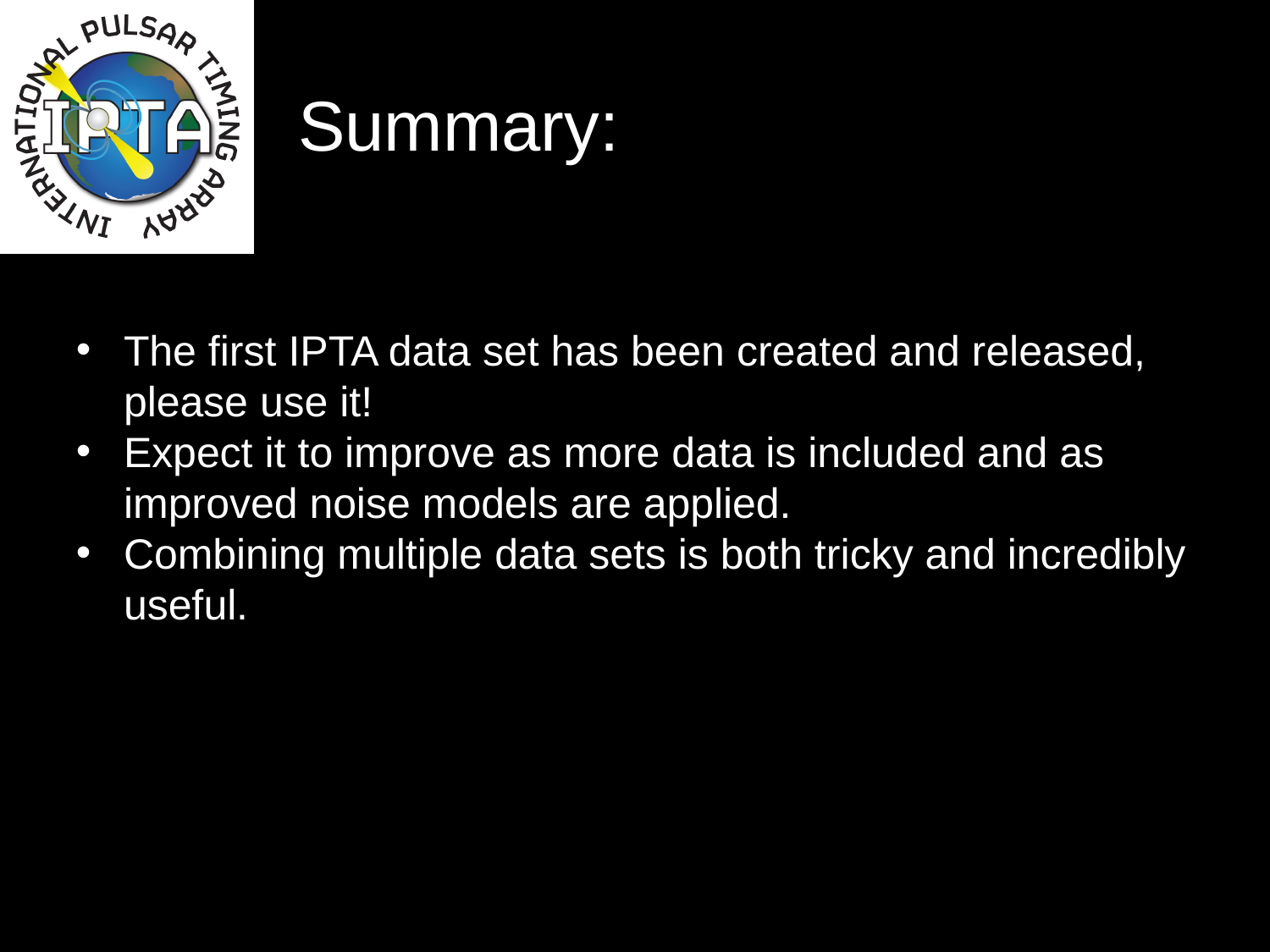

Summary:
The first IPTA data set has been created and released, please use it!
Expect it to improve as more data is included and as improved noise models are applied.
Combining multiple data sets is both tricky and incredibly useful.